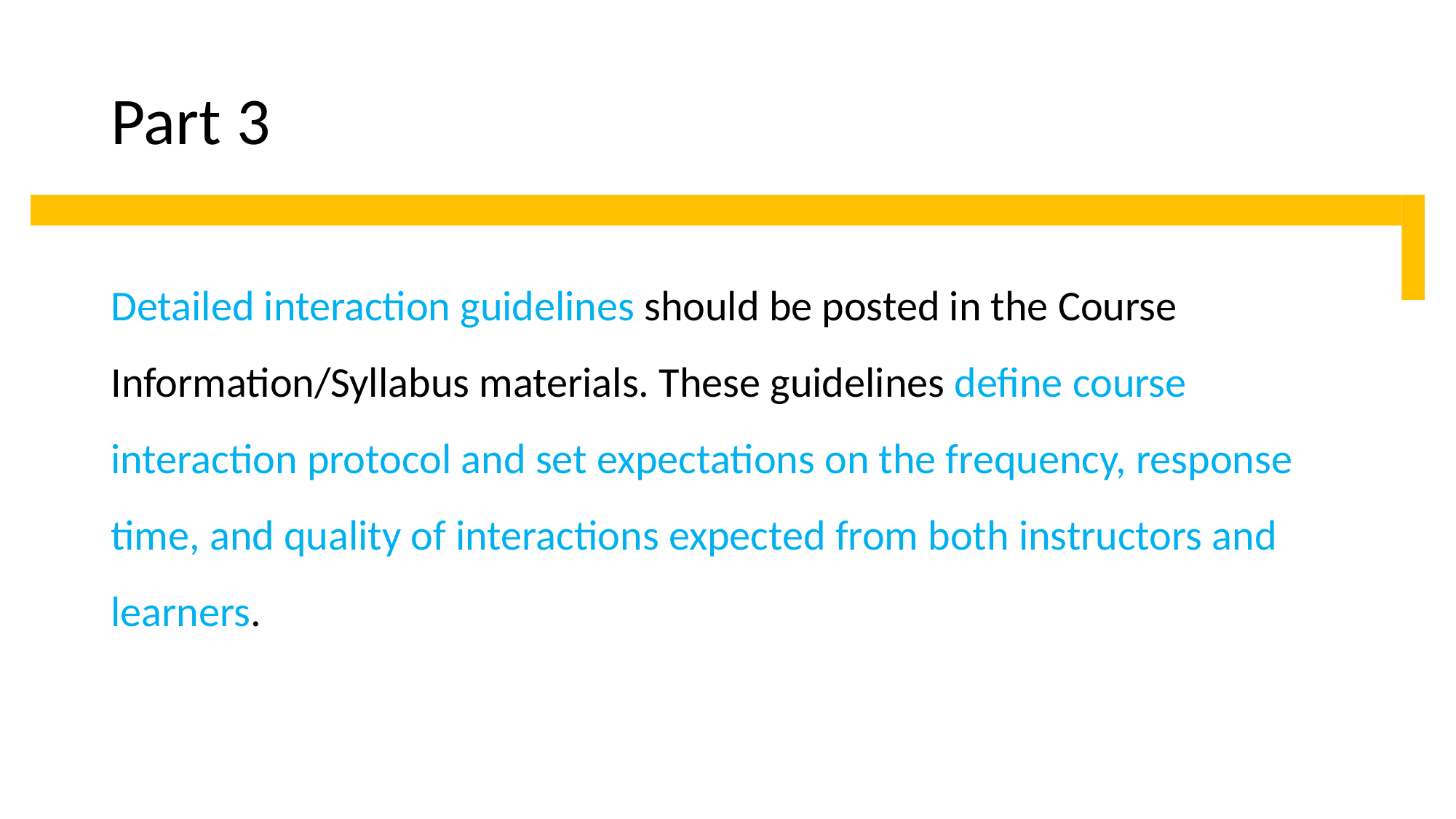

# Part 3

Detailed interaction guidelines should be posted in the Course Information/Syllabus materials. These guidelines define course interaction protocol and set expectations on the frequency, response time, and quality of interactions expected from both instructors and learners.